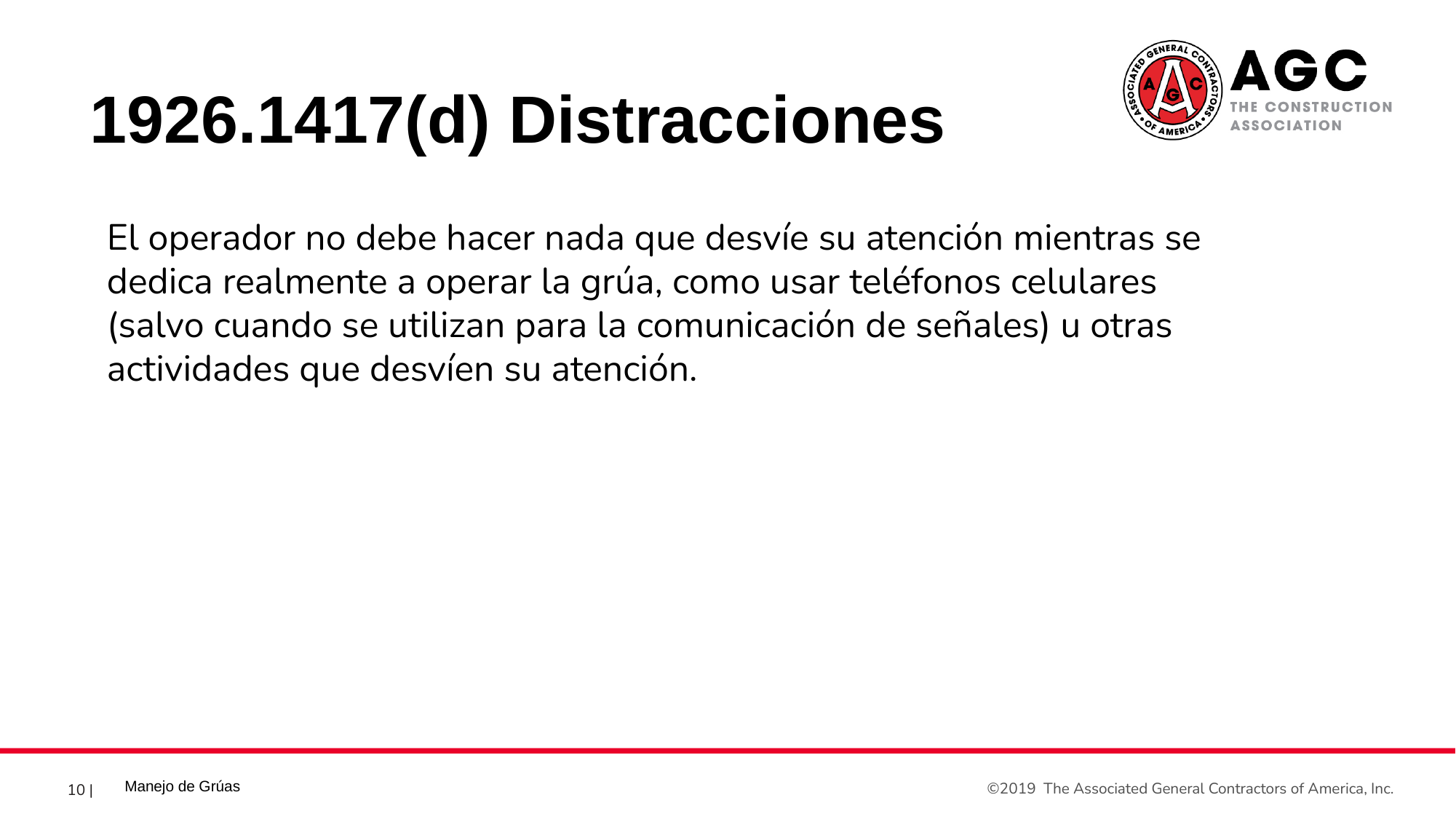

1926.1417(d) Distracciones

El operador no debe hacer nada que desvíe su atención mientras se dedica realmente a operar la grúa, como usar teléfonos celulares (salvo cuando se utilizan para la comunicación de señales) u otras actividades que desvíen su atención.
Manejo de Grúas